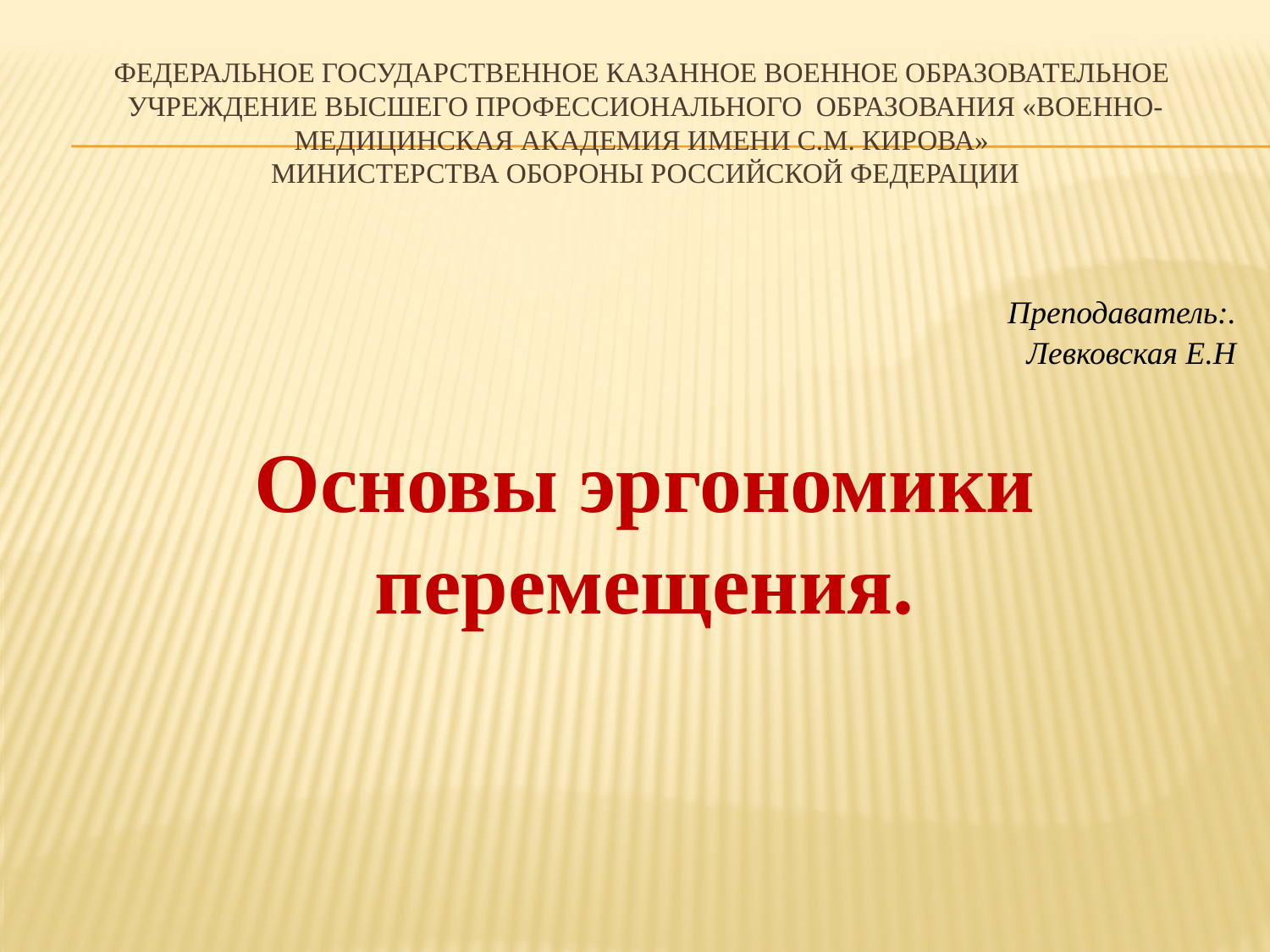

# Федеральное государственное казанное военное образовательное  учреждение высшего профессионального  образования «Военно-медицинская академия имени С.М. Кирова» Министерства обороны Российской Федерации

Преподаватель:.
Левковская Е.Н

Основы эргономики
перемещения.